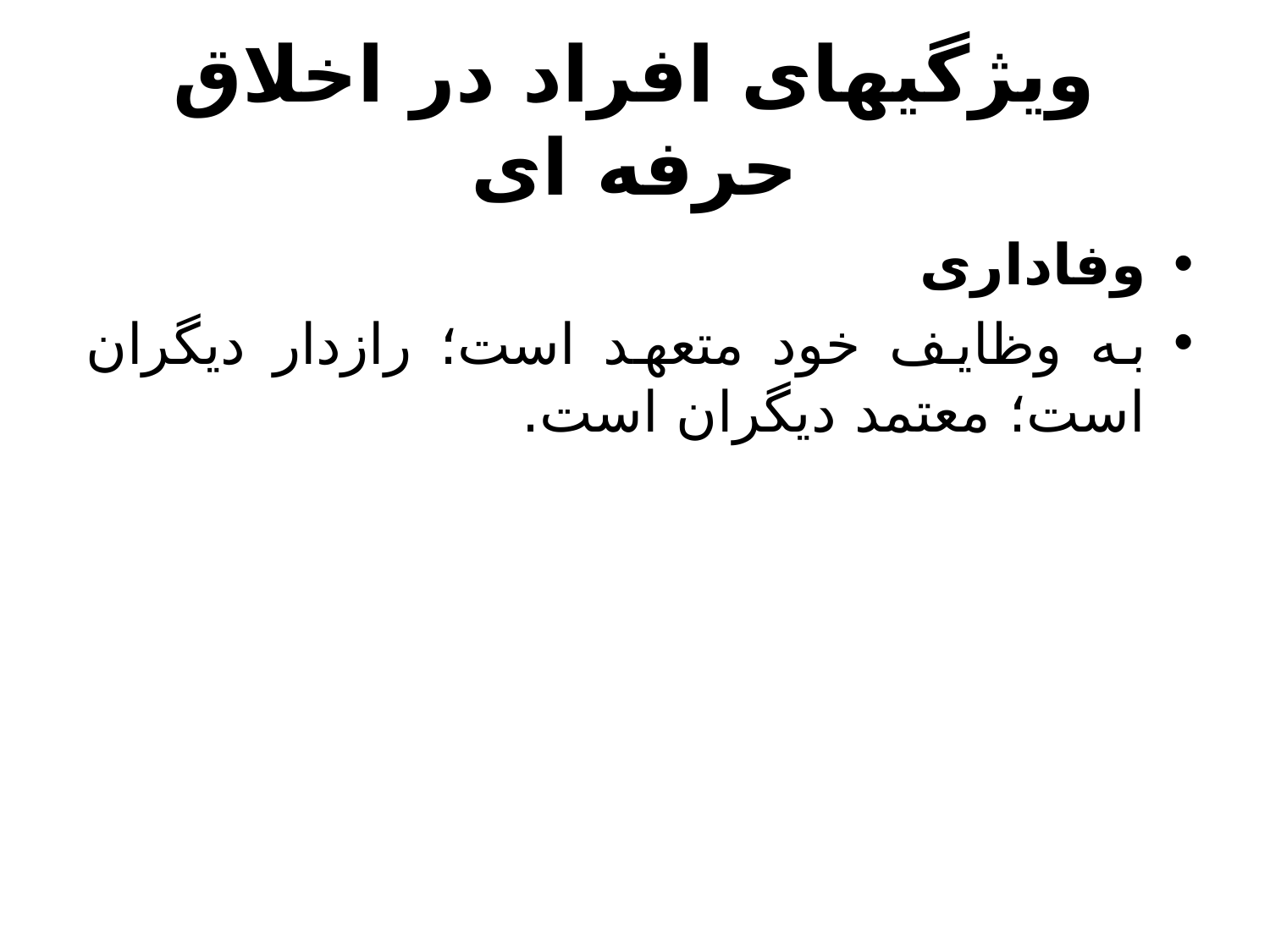

# ویژگیهای افراد در اخلاق حرفه ای
وفاداری
به وظایف خود متعهد است؛ رازدار دیگران است؛ معتمد دیگران است.